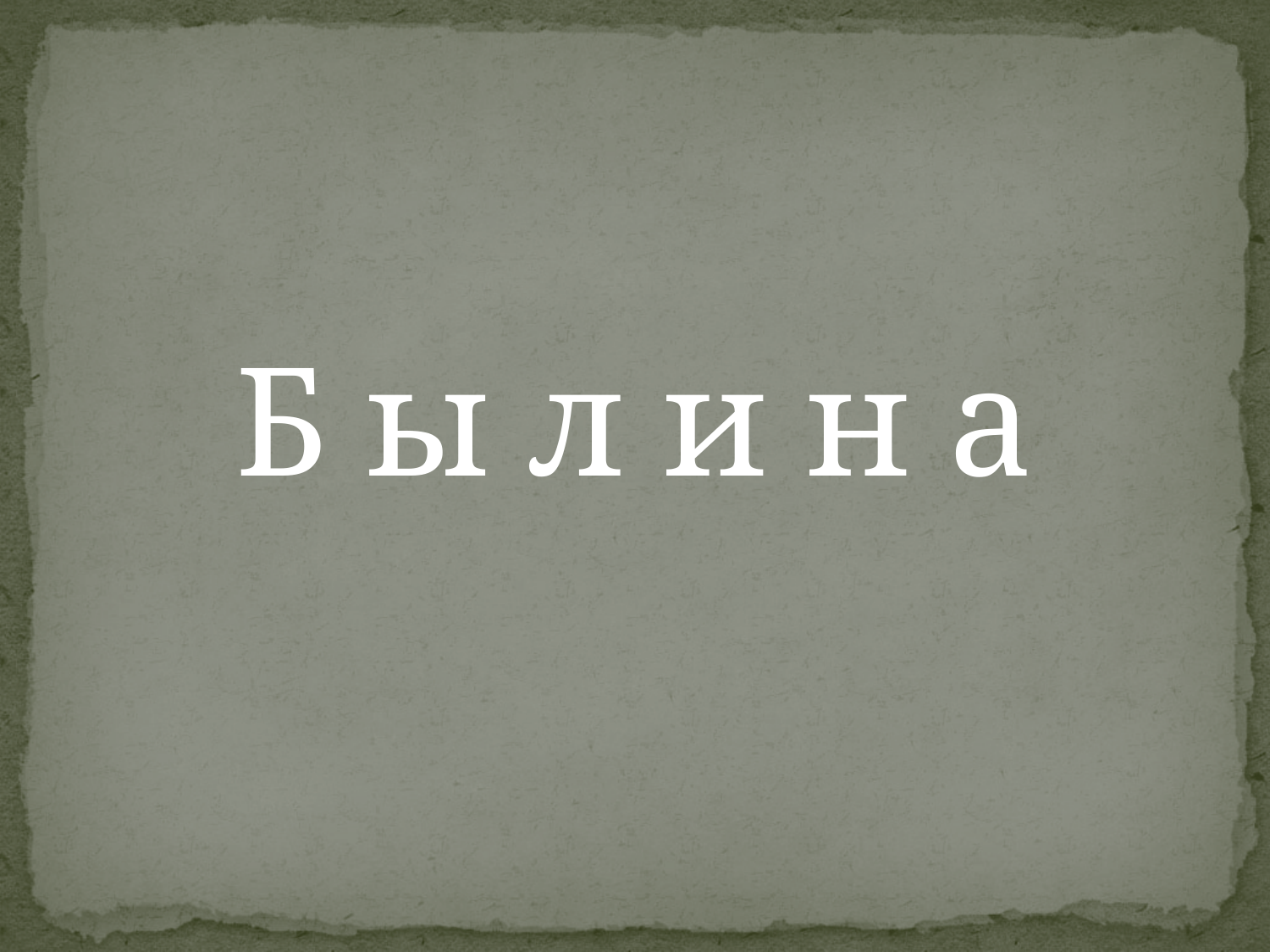

#

Б ы л и н а